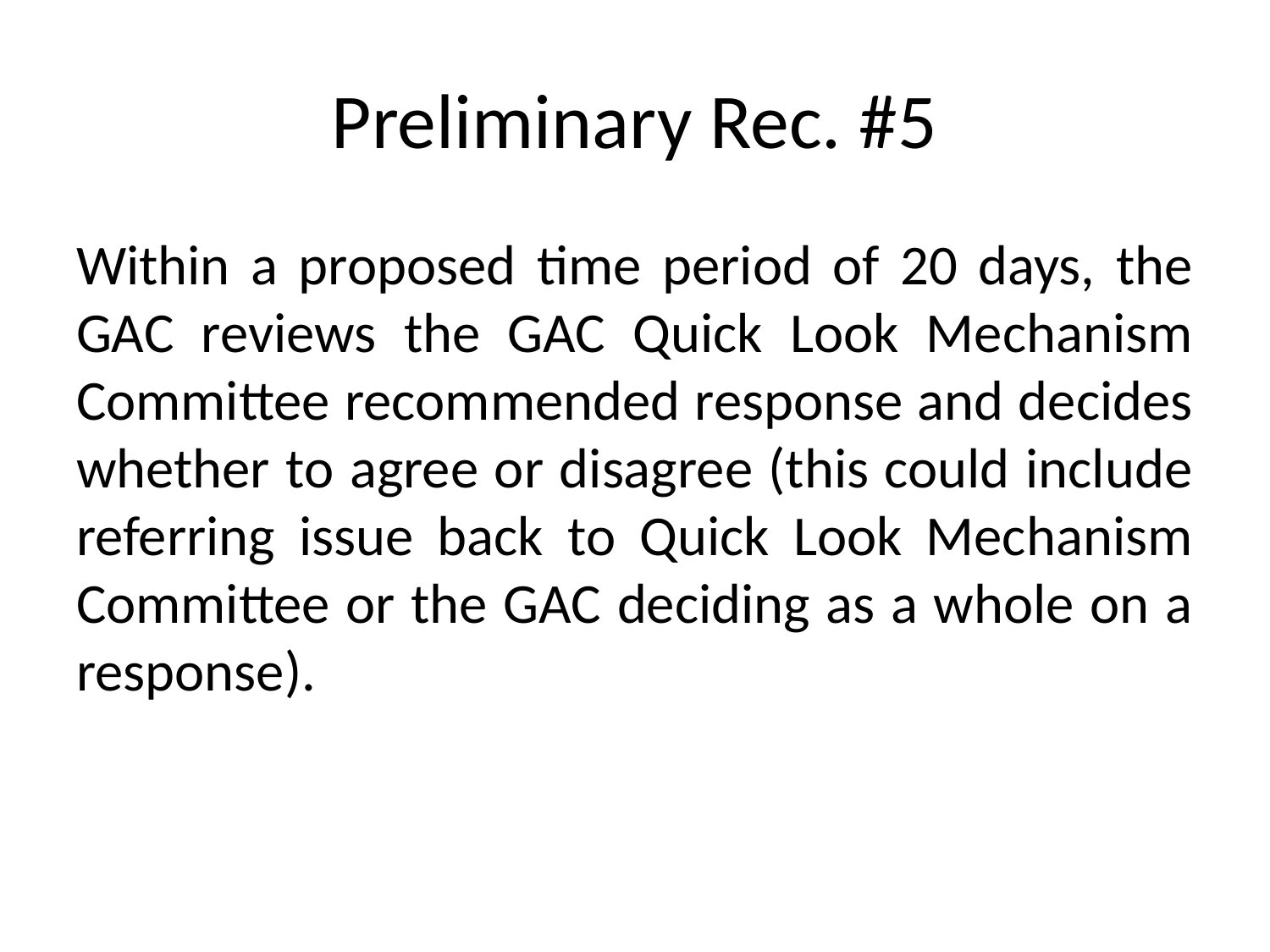

# Preliminary Rec. #5
Within a proposed time period of 20 days, the GAC reviews the GAC Quick Look Mechanism Committee recommended response and decides whether to agree or disagree (this could include referring issue back to Quick Look Mechanism Committee or the GAC deciding as a whole on a response).